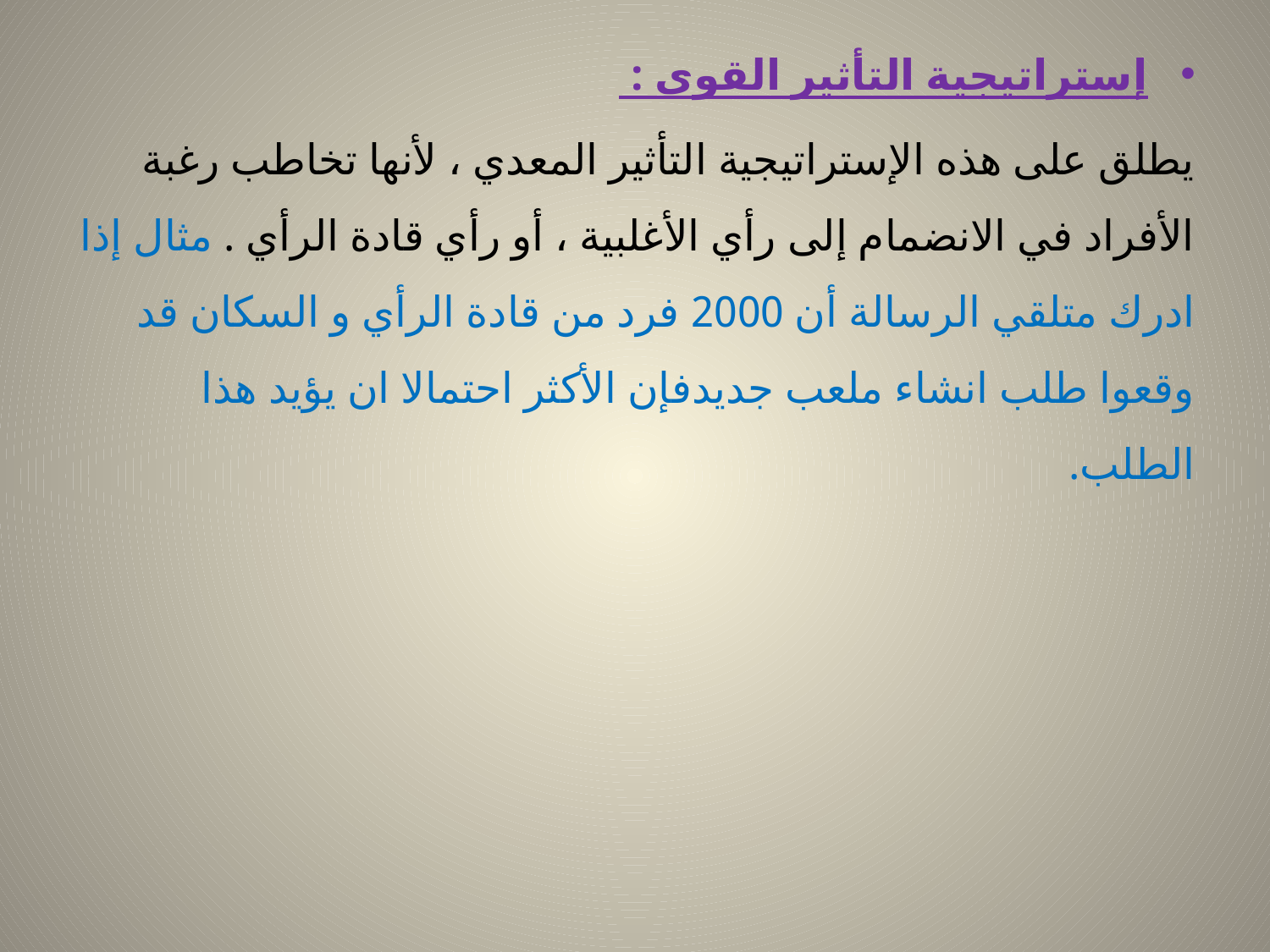

إستراتيجية التأثير القوى :
يطلق على هذه الإستراتيجية التأثير المعدي ، لأنها تخاطب رغبة الأفراد في الانضمام إلى رأي الأغلبية ، أو رأي قادة الرأي . مثال إذا ادرك متلقي الرسالة أن 2000 فرد من قادة الرأي و السكان قد وقعوا طلب انشاء ملعب جديدفإن الأكثر احتمالا ان يؤيد هذا الطلب.